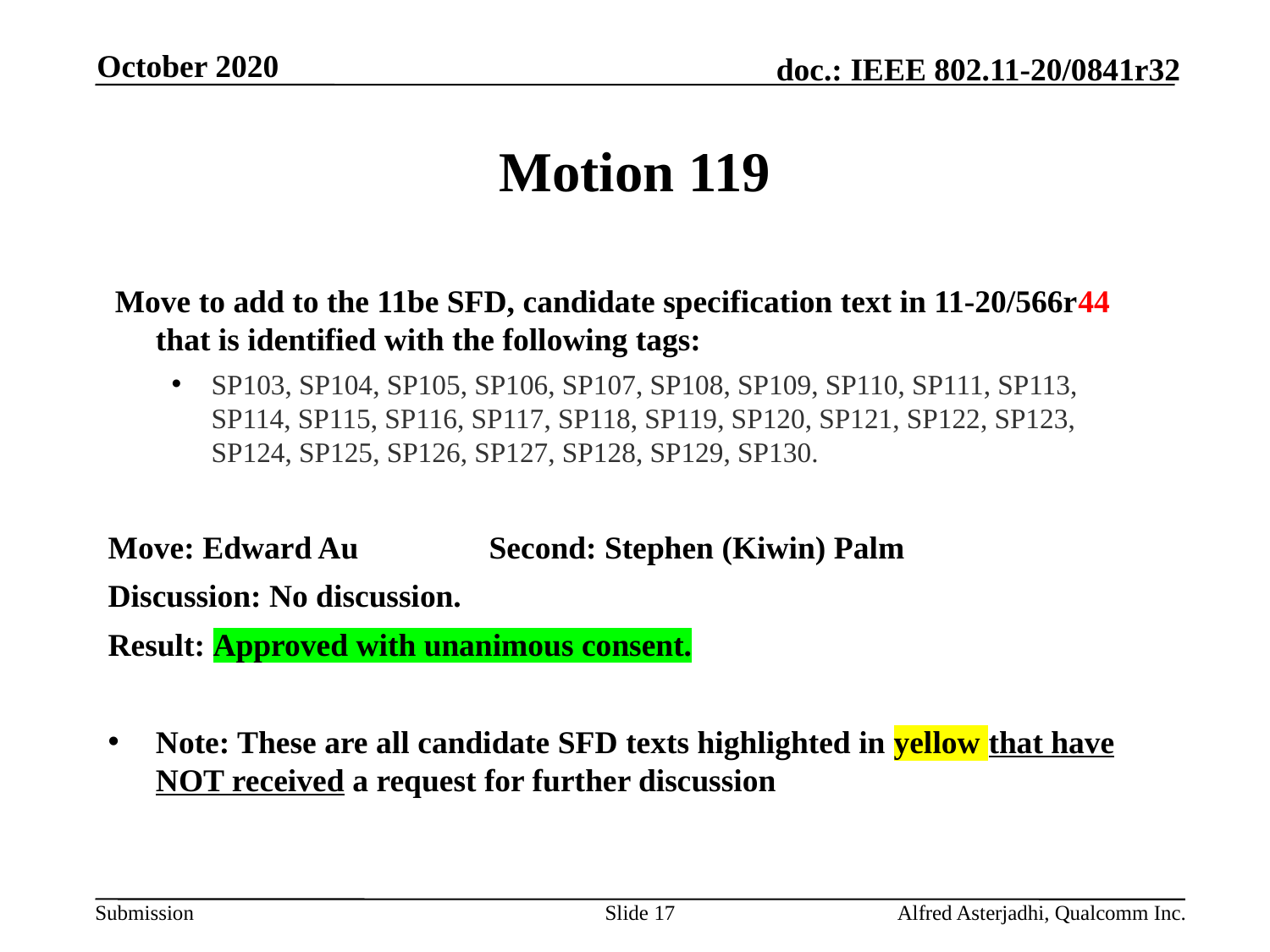

October 2020
# Motion 119
 Move to add to the 11be SFD, candidate specification text in 11-20/566r44 that is identified with the following tags:
SP103, SP104, SP105, SP106, SP107, SP108, SP109, SP110, SP111, SP113, SP114, SP115, SP116, SP117, SP118, SP119, SP120, SP121, SP122, SP123, SP124, SP125, SP126, SP127, SP128, SP129, SP130.

Move: Edward Au		Second: Stephen (Kiwin) Palm
Discussion: No discussion.
Result: Approved with unanimous consent.

Note: These are all candidate SFD texts highlighted in yellow that have NOT received a request for further discussion

Slide 17
Alfred Asterjadhi, Qualcomm Inc.